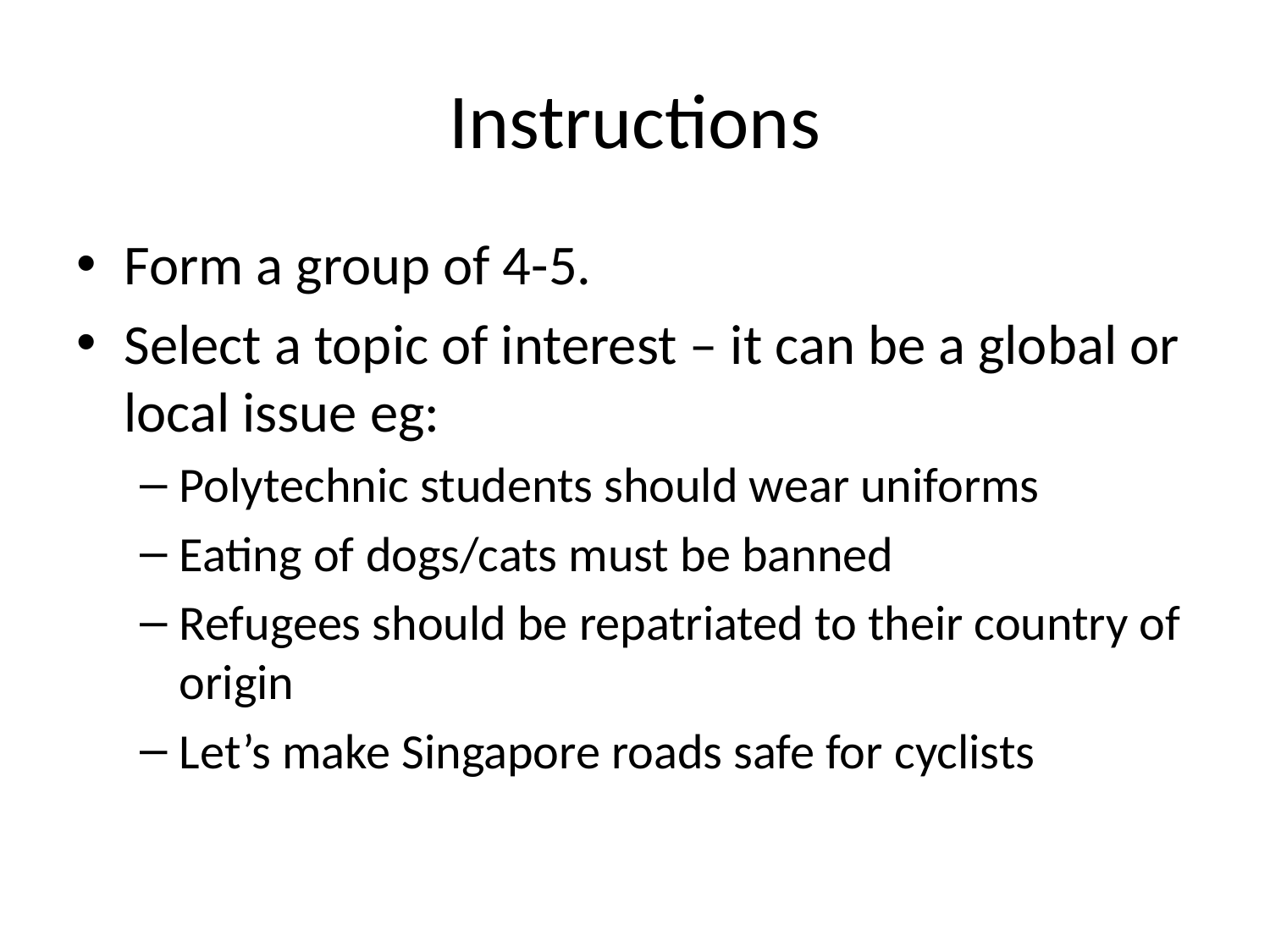

# Instructions
Form a group of 4-5.
Select a topic of interest – it can be a global or local issue eg:
Polytechnic students should wear uniforms
Eating of dogs/cats must be banned
Refugees should be repatriated to their country of origin
Let’s make Singapore roads safe for cyclists